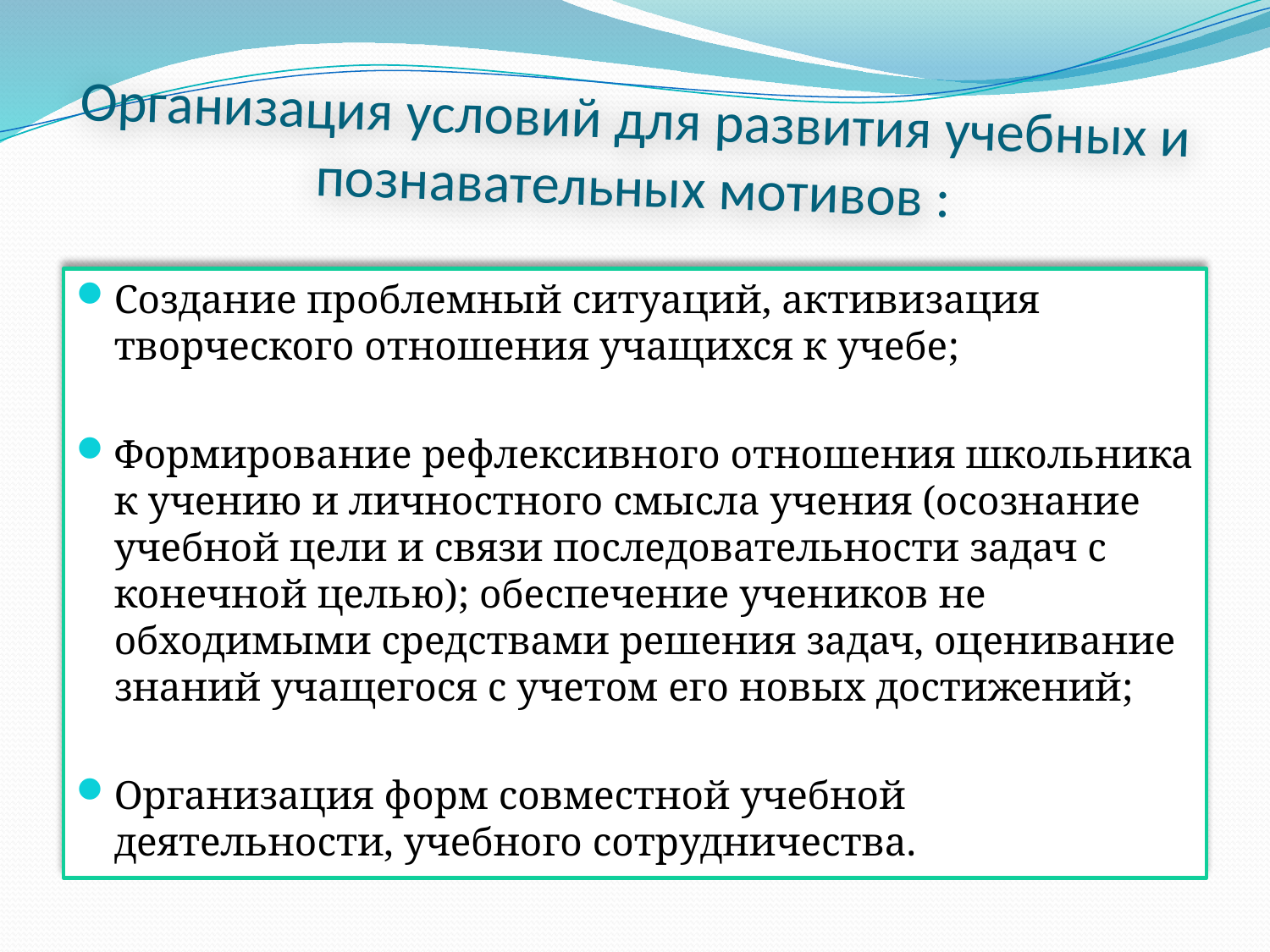

# Организация условий для развития учебных и познавательных мотивов :
Создание проблемный ситуаций, активизация творческого отношения учащихся к учебе;

Формирование рефлексивного отношения школьника к учению и личностного смысла учения (осознание учебной цели и связи последовательности задач с конечной целью); обеспечение учеников не обходимыми средствами решения задач, оценивание знаний учащегося с учетом его новых достижений;

Организация форм совместной учебной деятельности, учебного сотрудничества.